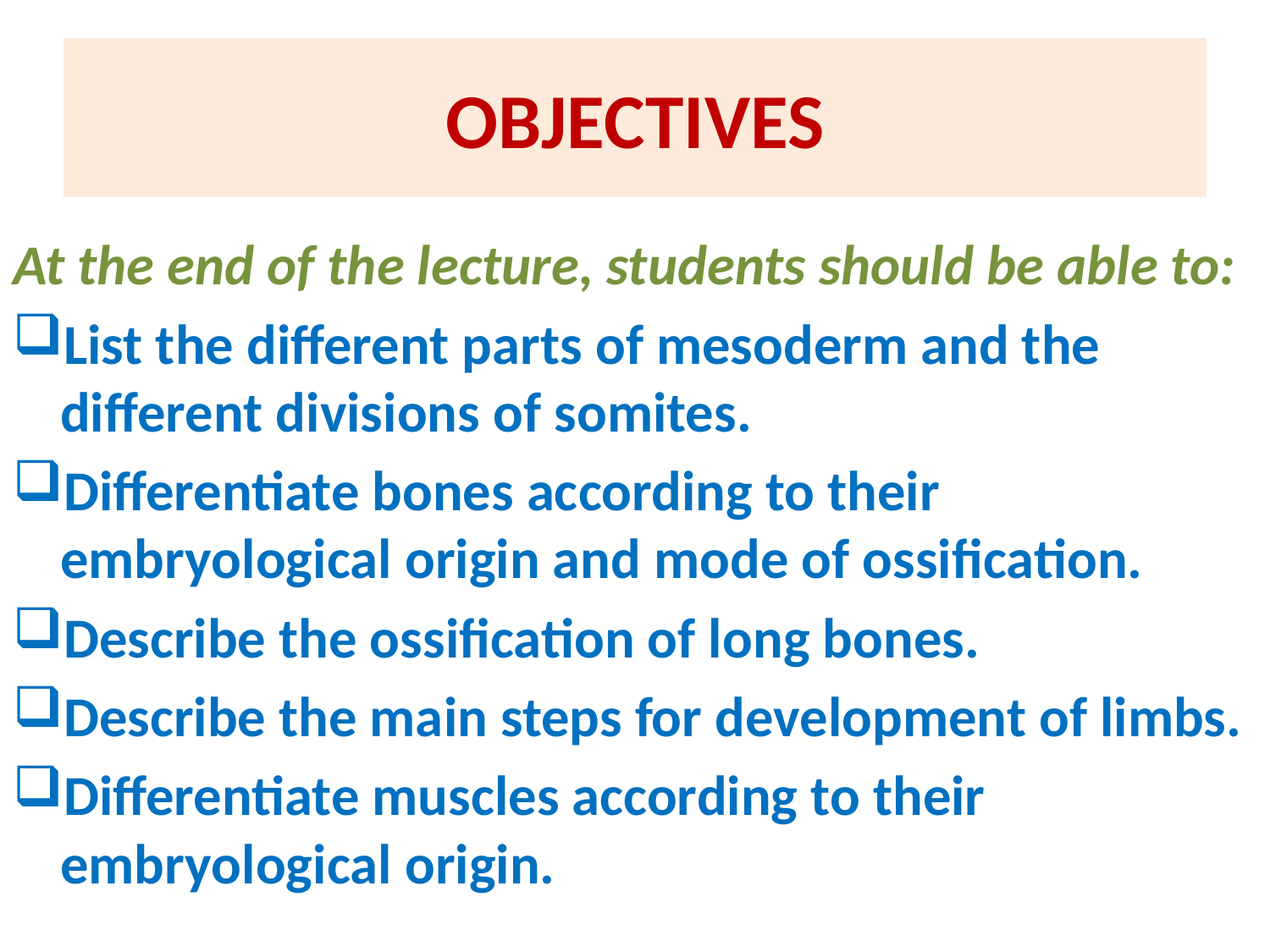

# OBJECTIVES
At the end of the lecture, students should be able to:
List the different parts of mesoderm and the different divisions of somites.
Differentiate bones according to their embryological origin and mode of ossification.
Describe the ossification of long bones.
Describe the main steps for development of limbs.
Differentiate muscles according to their embryological origin.